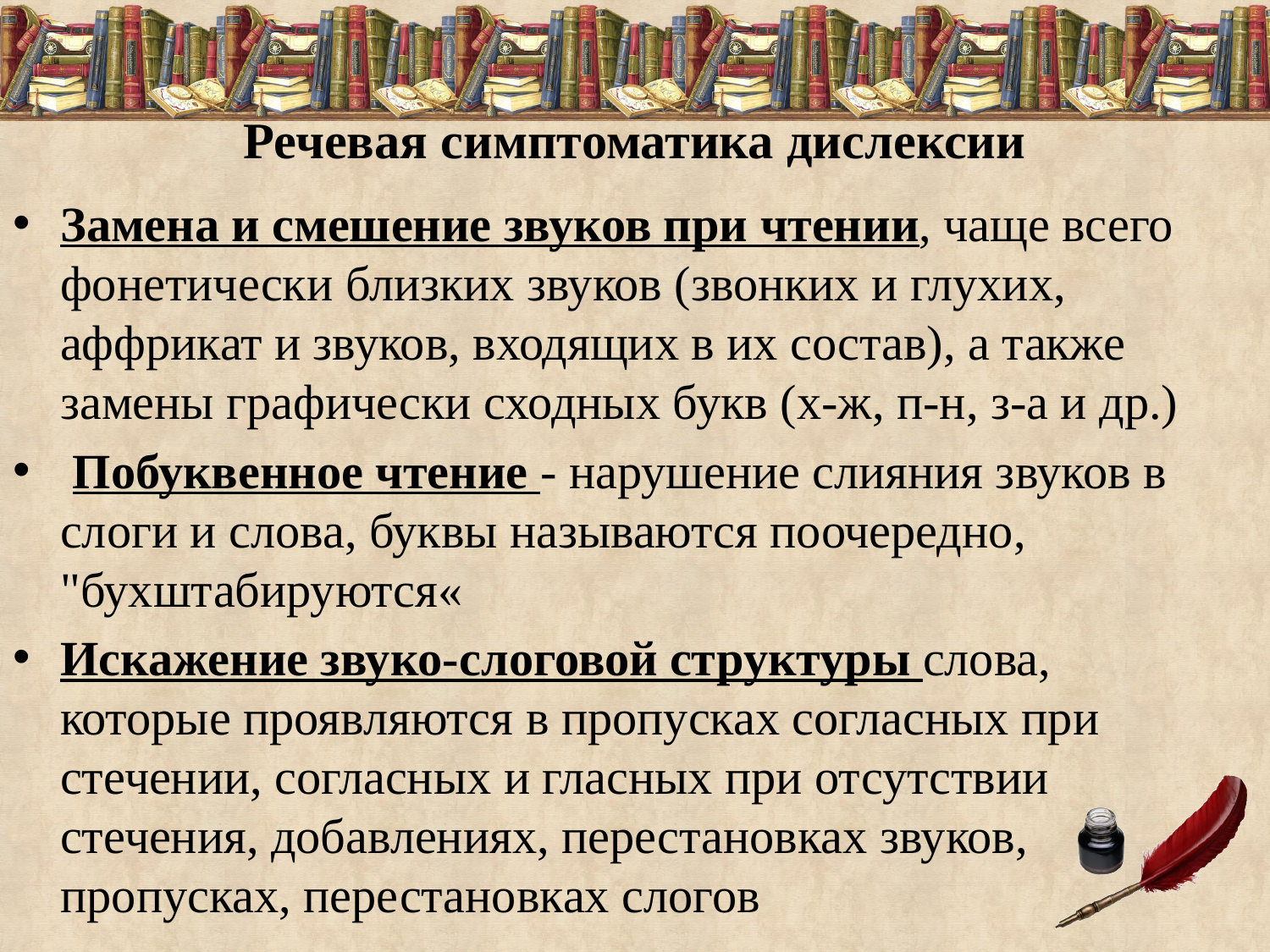

# Речевая симптоматика дислексии
Замена и смешение звуков при чтении, чаще всего фонетически близких звуков (звонких и глухих, аффрикат и звуков, входящих в их состав), а также замены графически сходных букв (х-ж, п-н, з-а и др.)
 Побуквенное чтение - нарушение слияния звуков в слоги и слова, буквы называются поочередно, "бухштабируются«
Искажение звуко-слоговой структуры слова, которые проявляются в пропусках согласных при стечении, согласных и гласных при отсутствии стечения, добавлениях, перестановках звуков, пропусках, перестановках слогов